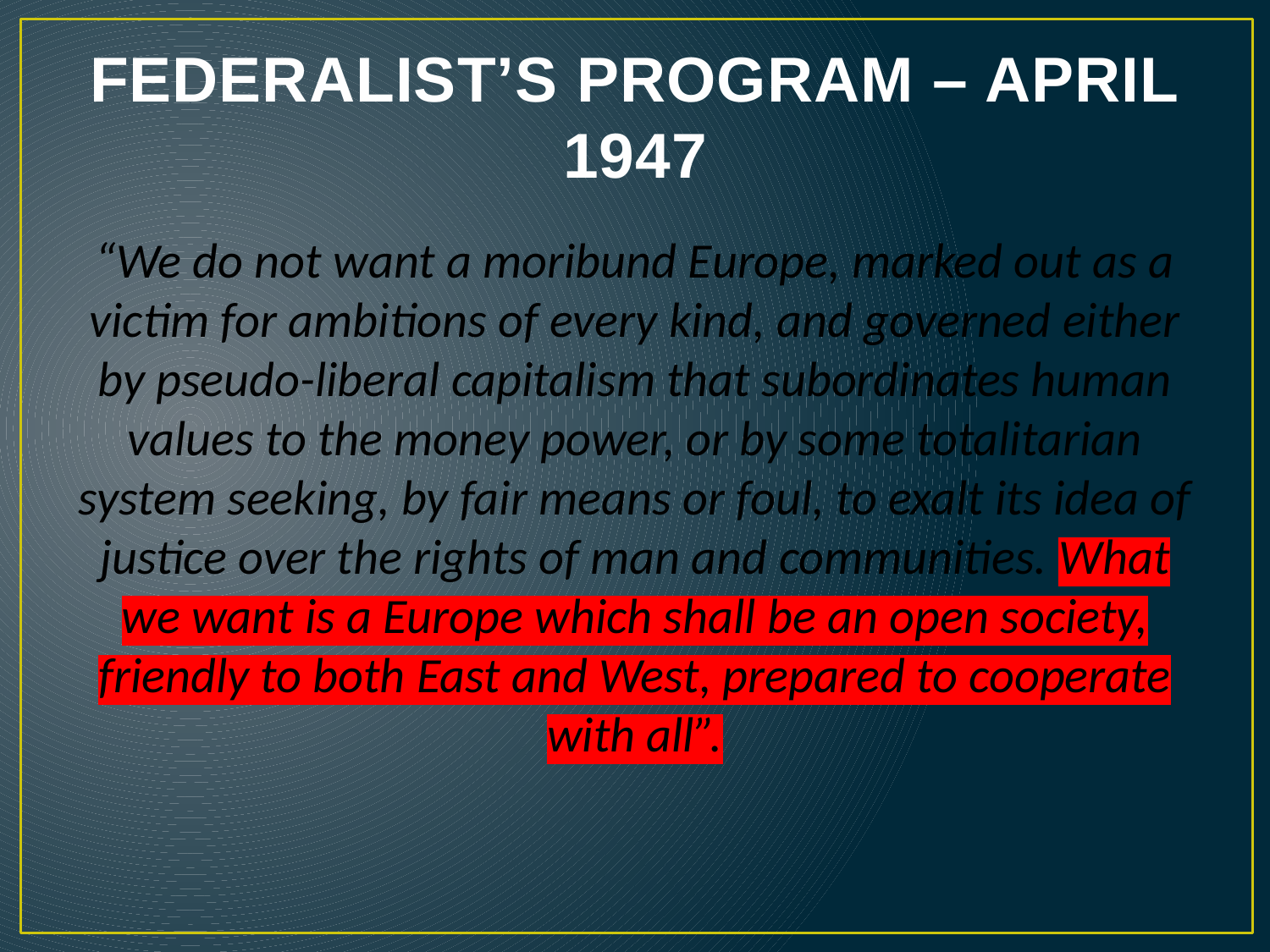

# FEDERALIST’S PROGRAM – APRIL 1947
“We do not want a moribund Europe, marked out as a victim for ambitions of every kind, and governed either by pseudo-liberal capitalism that subordinates human values to the money power, or by some totalitarian system seeking, by fair means or foul, to exalt its idea of justice over the rights of man and communities. What we want is a Europe which shall be an open society, friendly to both East and West, prepared to cooperate with all”.